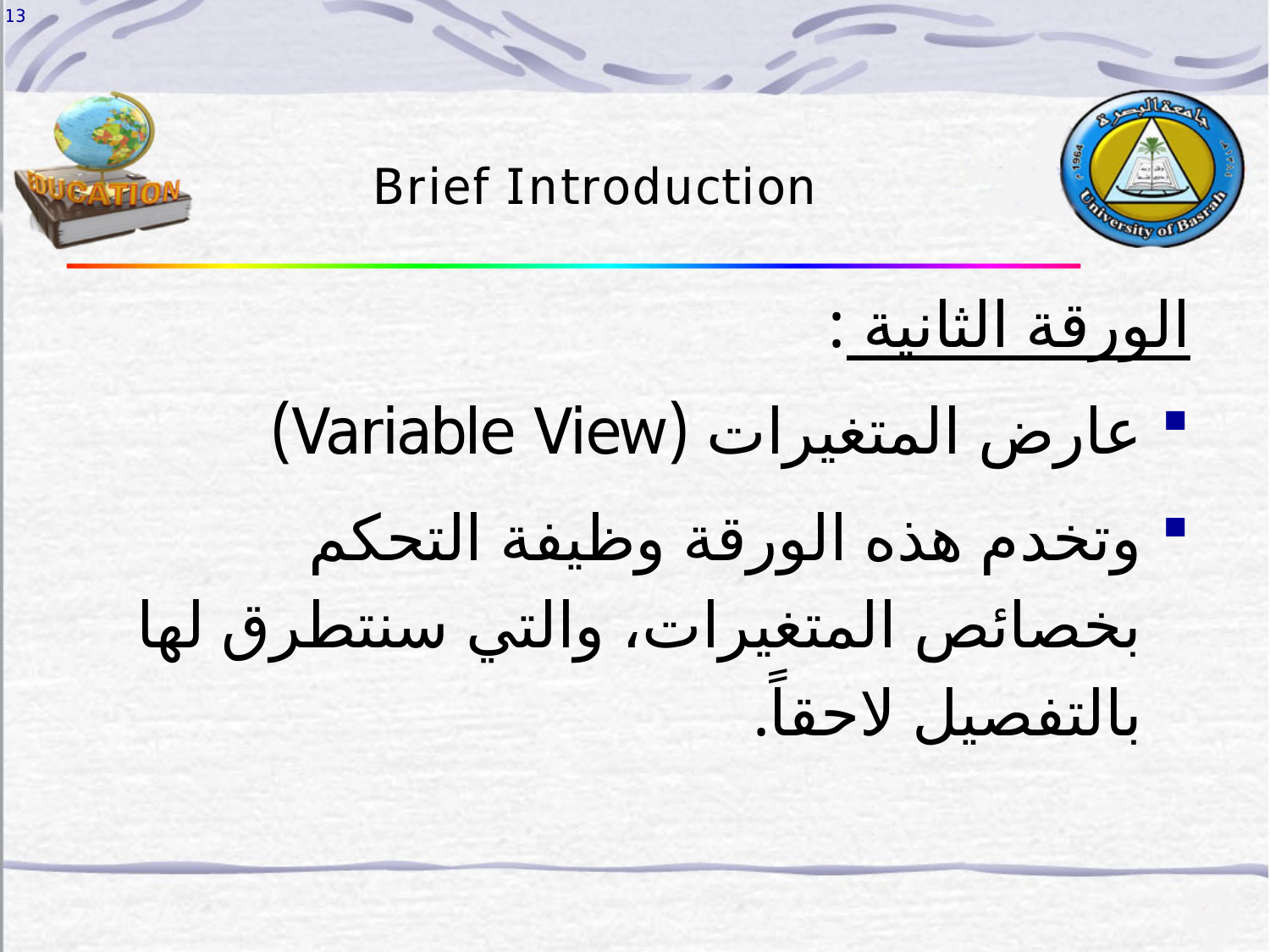

13
Brief Introduction
الورقة الثانية :
عارض المتغيرات (Variable View)
وتخدم هذه الورقة وظيفة التحكم بخصائص المتغيرات، والتي سنتطرق لها بالتفصيل لاحقاً.